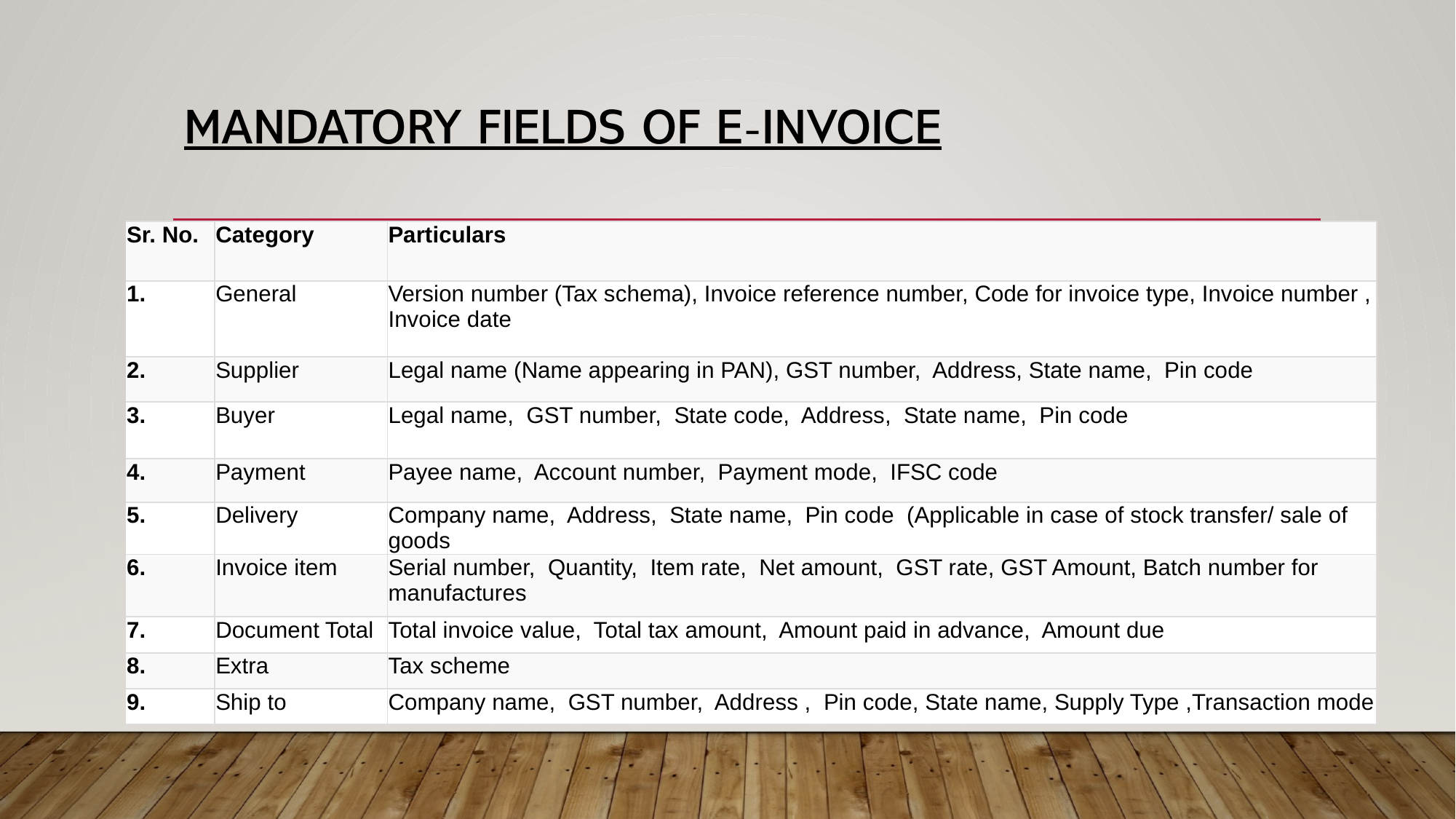

# Mandatory Fields Of E-Invoice
| Sr. No. | Category | Particulars |
| --- | --- | --- |
| 1. | General | Version number (Tax schema), Invoice reference number, Code for invoice type, Invoice number , Invoice date |
| 2. | Supplier | Legal name (Name appearing in PAN), GST number,  Address, State name,  Pin code |
| 3. | Buyer | Legal name,  GST number,  State code,  Address,  State name,  Pin code |
| 4. | Payment | Payee name,  Account number,  Payment mode,  IFSC code |
| 5. | Delivery | Company name,  Address,  State name,  Pin code  (Applicable in case of stock transfer/ sale of goods |
| 6. | Invoice item | Serial number,  Quantity,  Item rate,  Net amount,  GST rate, GST Amount, Batch number for manufactures |
| 7. | Document Total | Total invoice value,  Total tax amount,  Amount paid in advance,  Amount due |
| 8. | Extra | Tax scheme |
| 9. | Ship to | Company name,  GST number,  Address ,  Pin code, State name, Supply Type ,Transaction mode |